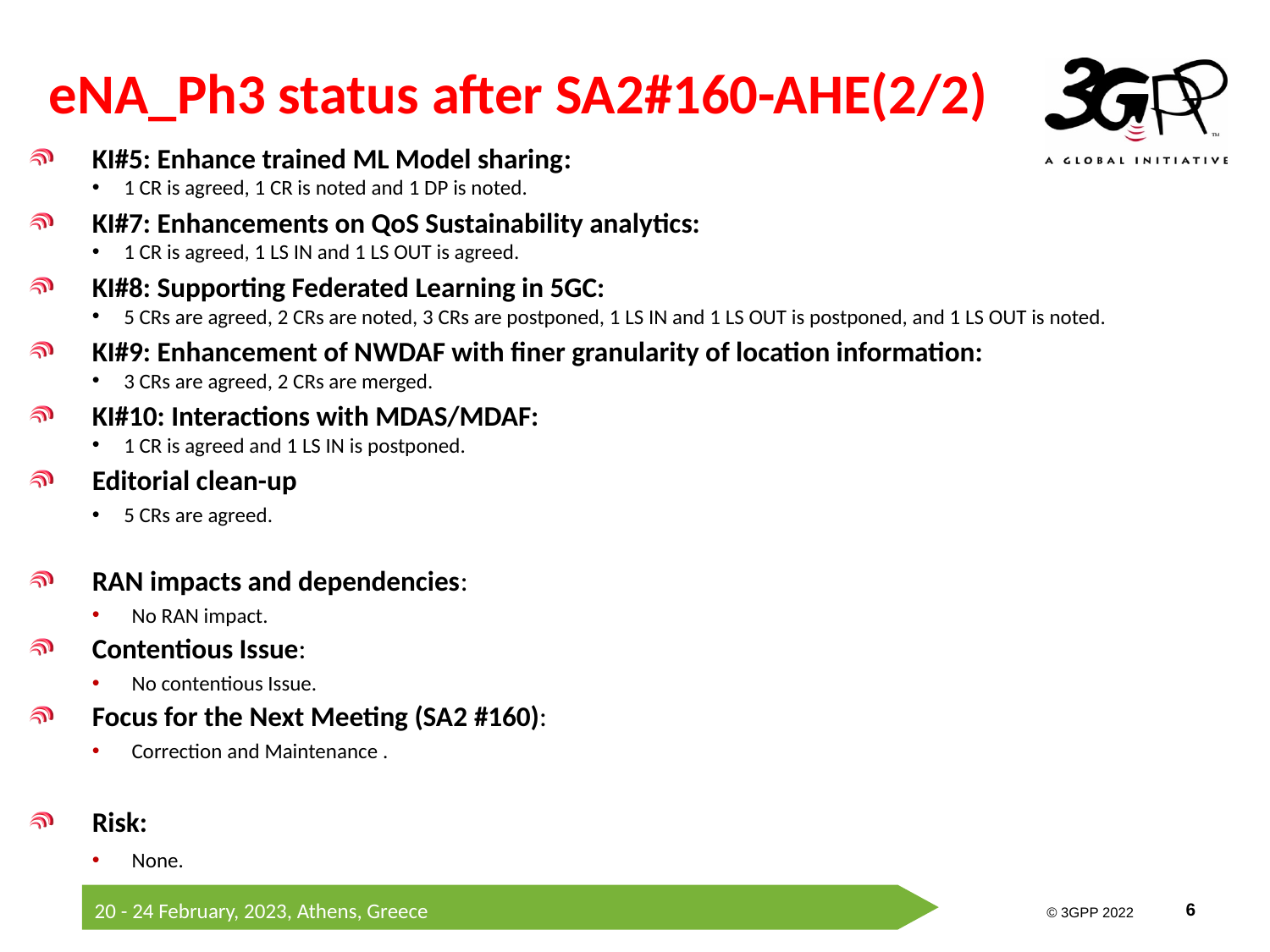

# eNA_Ph3 status after SA2#160-AHE(2/2)
KI#5: Enhance trained ML Model sharing:
1 CR is agreed, 1 CR is noted and 1 DP is noted.
KI#7: Enhancements on QoS Sustainability analytics:
1 CR is agreed, 1 LS IN and 1 LS OUT is agreed.
KI#8: Supporting Federated Learning in 5GC:
5 CRs are agreed, 2 CRs are noted, 3 CRs are postponed, 1 LS IN and 1 LS OUT is postponed, and 1 LS OUT is noted.
KI#9: Enhancement of NWDAF with finer granularity of location information:
3 CRs are agreed, 2 CRs are merged.
KI#10: Interactions with MDAS/MDAF:
1 CR is agreed and 1 LS IN is postponed.
Editorial clean-up
5 CRs are agreed.

RAN impacts and dependencies:
No RAN impact.
Contentious Issue:
No contentious Issue.
Focus for the Next Meeting (SA2 #160):
Correction and Maintenance .

Risk:
None.